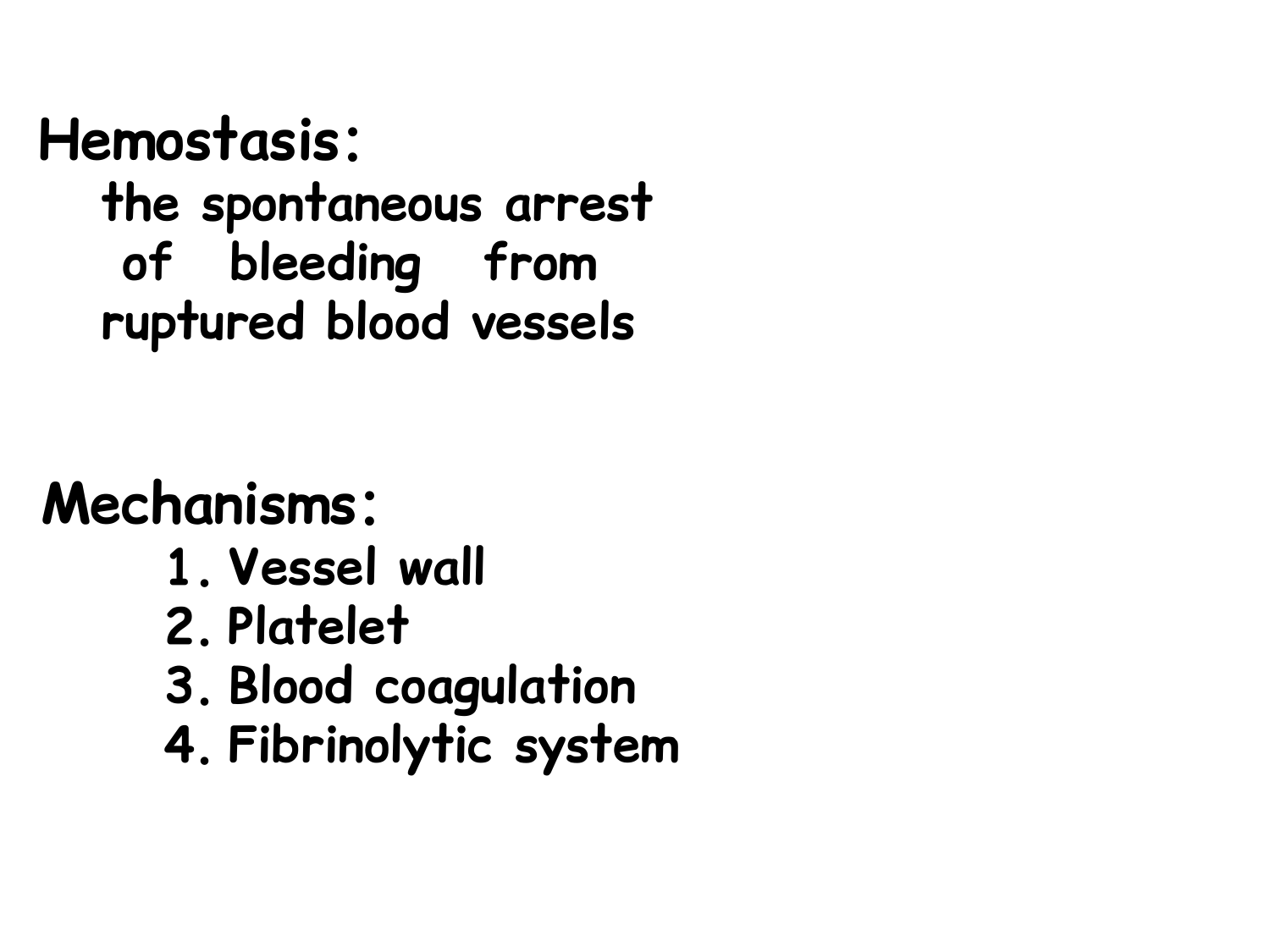

# Hemostasis:
the spontaneous arrest  of  bleeding	from  ruptured blood vessels
Mechanisms:
Vessel wall
Platelet
Blood coagulation
Fibrinolytic system